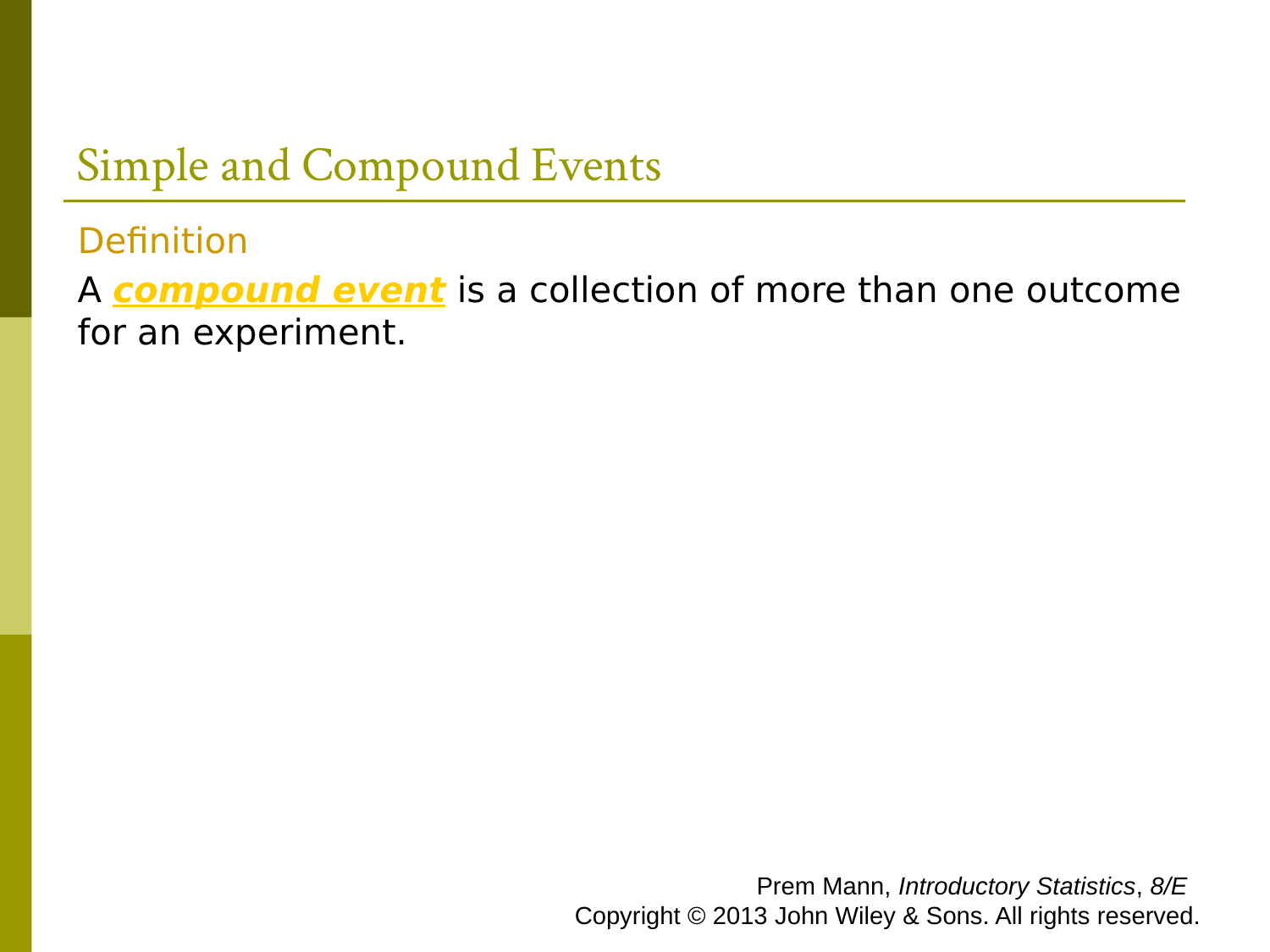

# Simple and Compound Events
Definition
A compound event is a collection of more than one outcome for an experiment.
                          Prem Mann, Introductory Statistics, 8/E Copyright © 2013 John Wiley & Sons. All rights reserved.